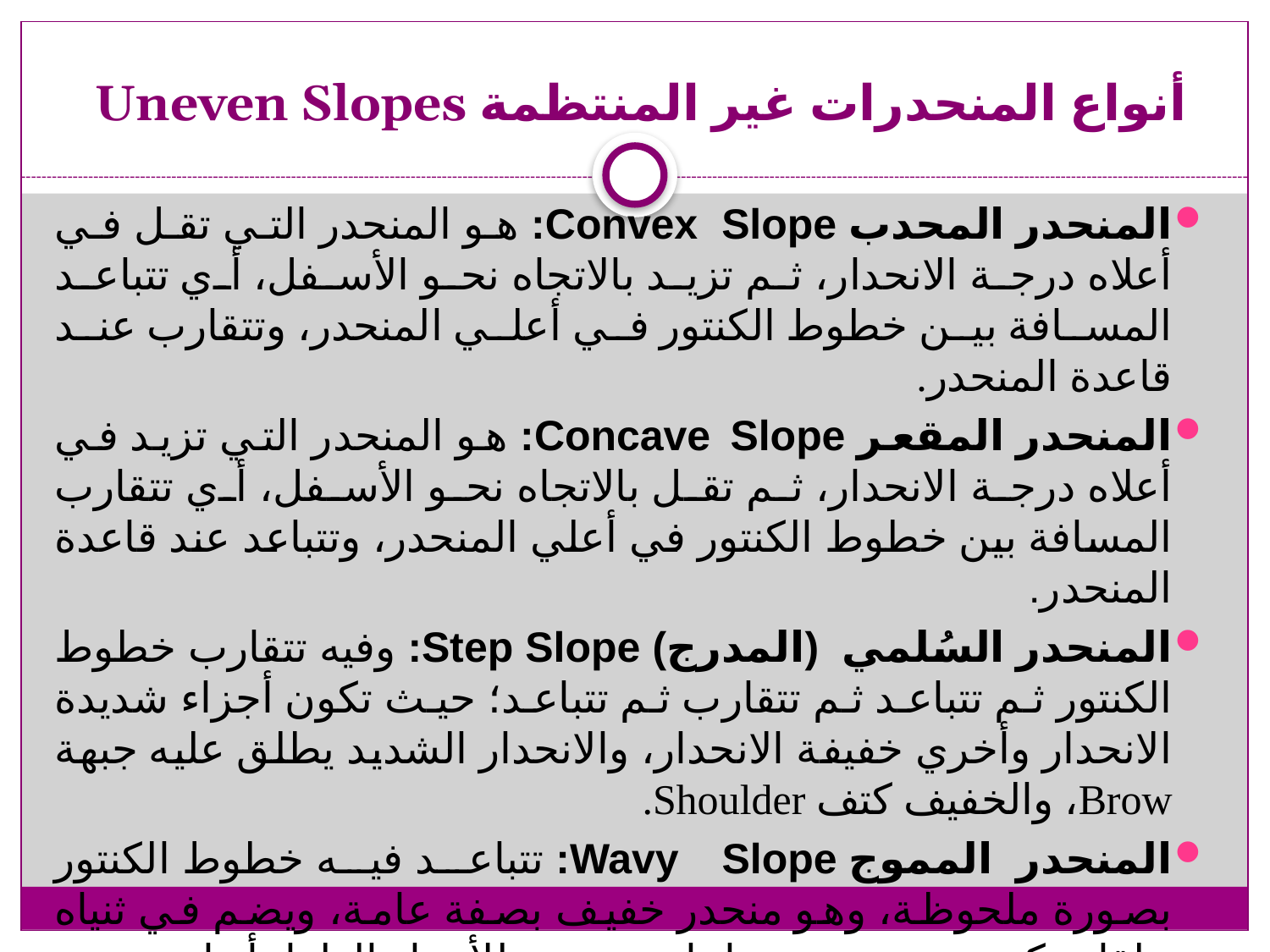

# أنواع المنحدرات غير المنتظمة Uneven Slopes
المنحدر المحدب Convex Slope: هو المنحدر التي تقل في أعلاه درجة الانحدار، ثم تزيد بالاتجاه نحو الأسفل، أي تتباعد المسافة بين خطوط الكنتور في أعلي المنحدر، وتتقارب عند قاعدة المنحدر.
المنحدر المقعر Concave Slope: هو المنحدر التي تزيد في أعلاه درجة الانحدار، ثم تقل بالاتجاه نحو الأسفل، أي تتقارب المسافة بين خطوط الكنتور في أعلي المنحدر، وتتباعد عند قاعدة المنحدر.
المنحدر السُلمي  (المدرج) Step Slope: وفيه تتقارب خطوط الكنتور ثم تتباعد ثم تتقارب ثم تتباعد؛ حيث تكون أجزاء شديدة الانحدار وأخري خفيفة الانحدار، والانحدار الشديد يطلق عليه جبهة Brow، والخفيف كتف Shoulder.
المنحدر  المموج Wavy Slope: تتباعد فيه خطوط الكنتور بصورة ملحوظة، وهو منحدر خفيف بصفة عامة، ويضم في ثنياه حلقات كنتورية تضم مساحات محددة للأجزاء العليا، أما مستوي سطح الأرض فتمثل انحدار خفيف يعكس صورة الشكل المموج.